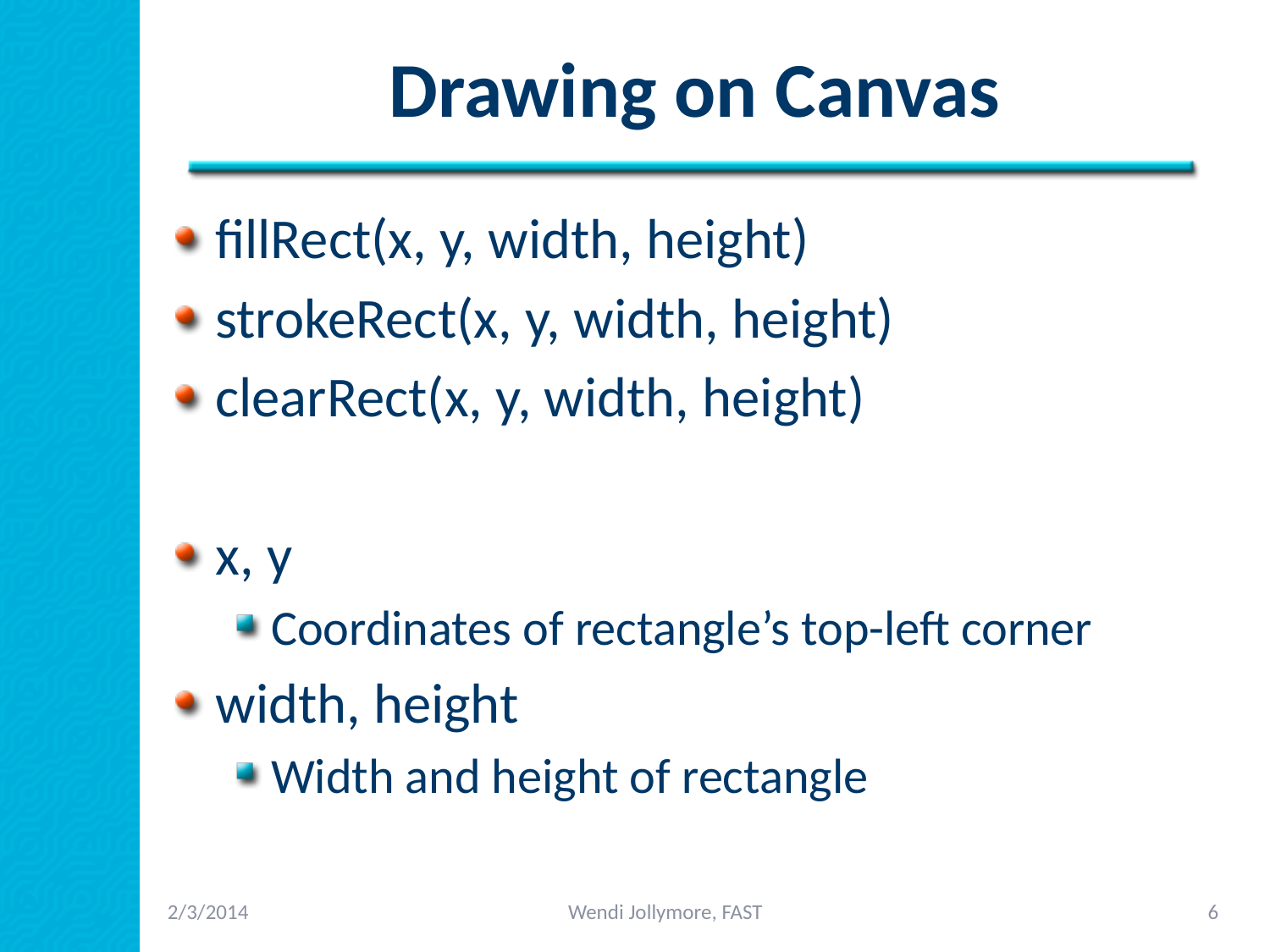

# Drawing on Canvas
fillRect(x, y, width, height)
strokeRect(x, y, width, height)
clearRect(x, y, width, height)

x, y
Coordinates of rectangle’s top-left corner
width, height
Width and height of rectangle
2/3/2014
Wendi Jollymore, FAST
6